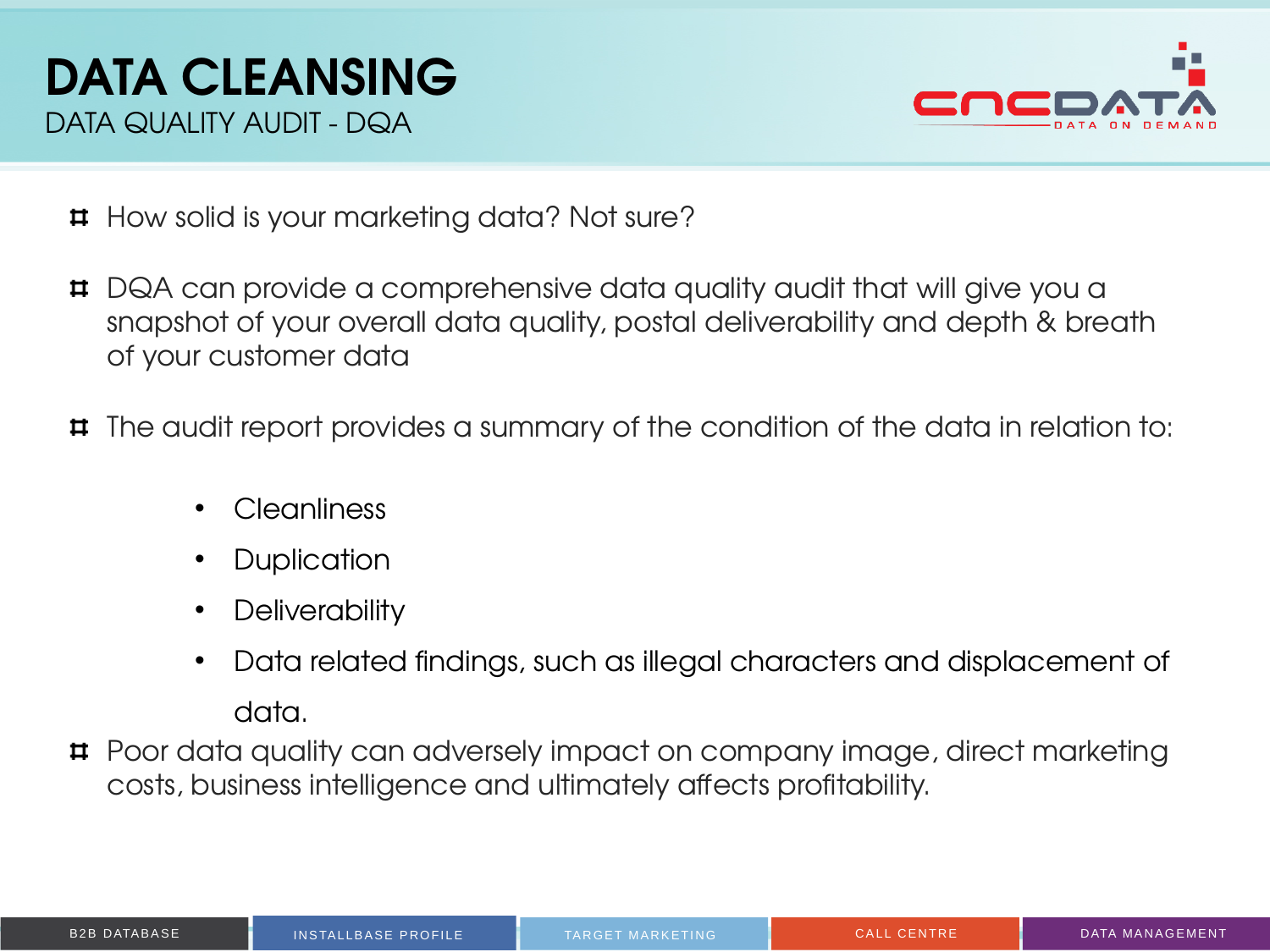

# DATA CLEANSING data quality audit - dqa
How solid is your marketing data? Not sure?
DQA can provide a comprehensive data quality audit that will give you a snapshot of your overall data quality, postal deliverability and depth & breath of your customer data
The audit report provides a summary of the condition of the data in relation to:
Cleanliness
Duplication
Deliverability
Data related findings, such as illegal characters and displacement of data.
Poor data quality can adversely impact on company image, direct marketing costs, business intelligence and ultimately affects profitability.